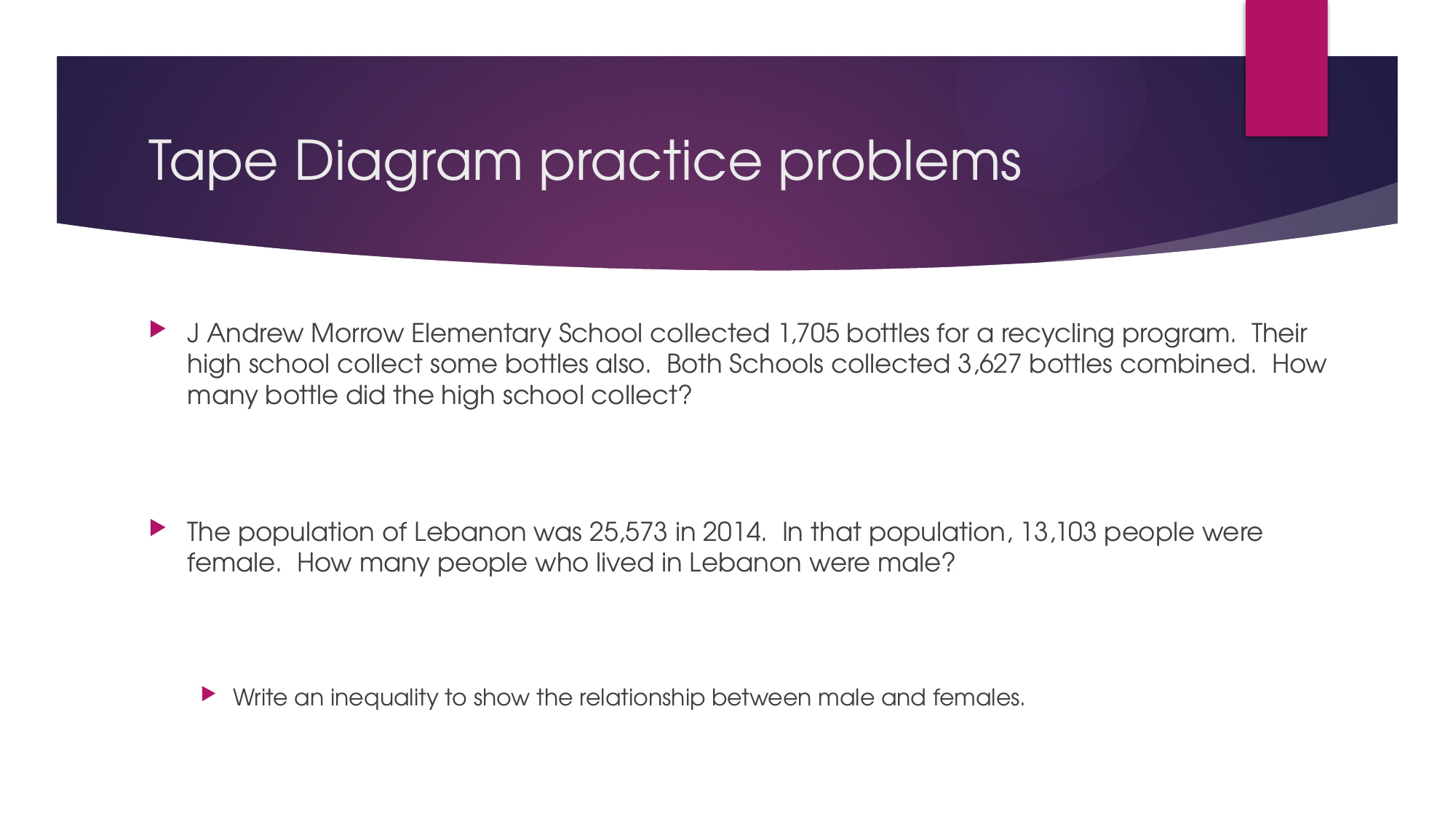

# Tape Diagram practice problems
J Andrew Morrow Elementary School collected 1,705 bottles for a recycling program.  Their high school collect some bottles also.  Both Schools collected 3,627 bottles combined.  How many bottle did the high school collect?

The population of Lebanon was 25,573 in 2014.  In that population, 13,103 people were female.  How many people who lived in Lebanon were male?

Write an inequality to show the relationship between male and females.